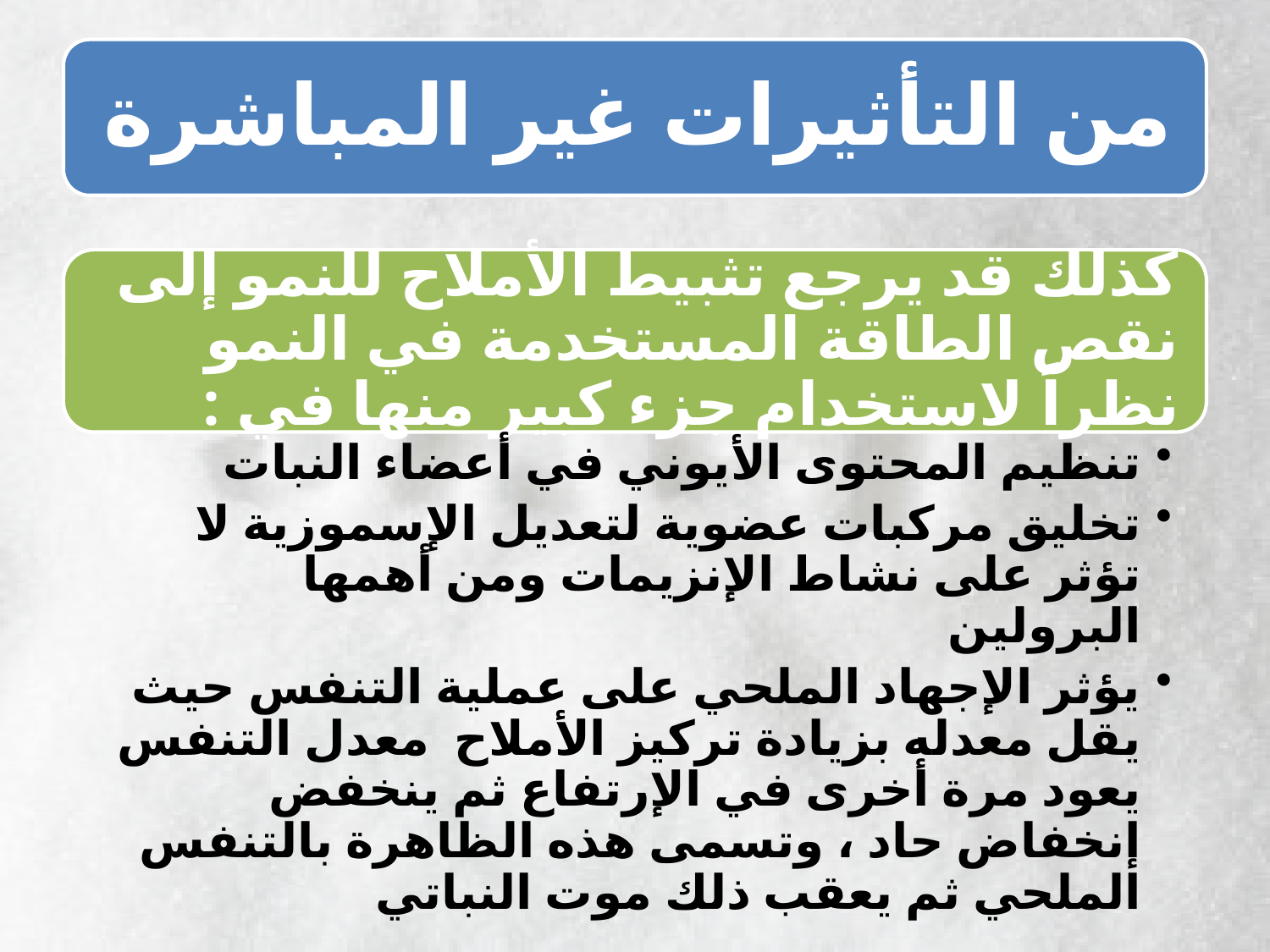

من التأثيرات غير المباشرة
كذلك قد يرجع تثبيط الأملاح للنمو إلى نقص الطاقة المستخدمة في النمو نظراً لاستخدام جزء كبير منها في :
تنظيم المحتوى الأيوني في أعضاء النبات
تخليق مركبات عضوية لتعديل الإسموزية لا تؤثر على نشاط الإنزيمات ومن أهمها البرولين
يؤثر الإجهاد الملحي على عملية التنفس حيث يقل معدله بزيادة تركيز الأملاح  معدل التنفس يعود مرة أخرى في الإرتفاع ثم ينخفض إنخفاض حاد ، وتسمى هذه الظاهرة بالتنفس الملحي ثم يعقب ذلك موت النباتي